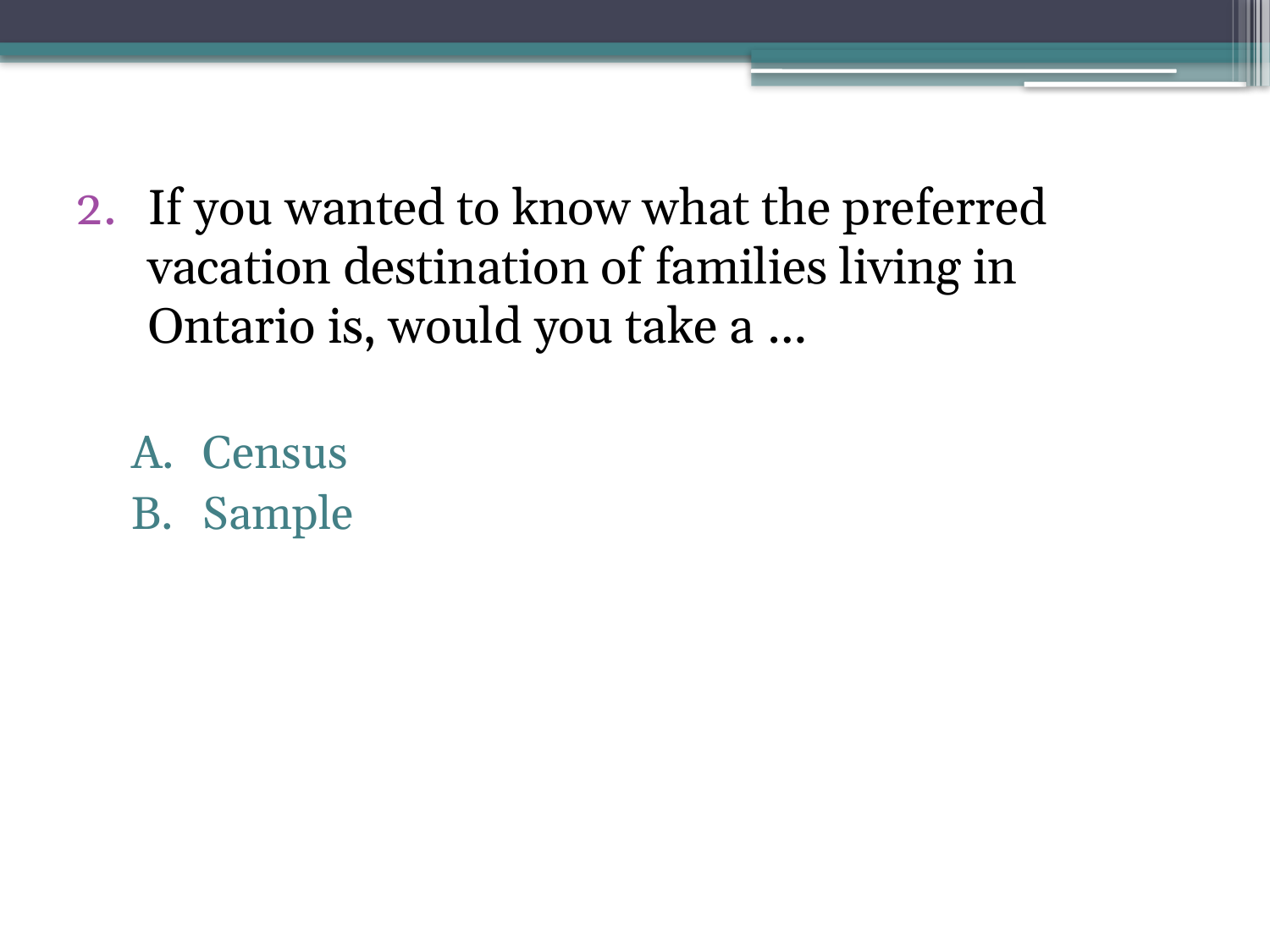

If you wanted to know what the preferred vacation destination of families living in Ontario is, would you take a …

Census
Sample